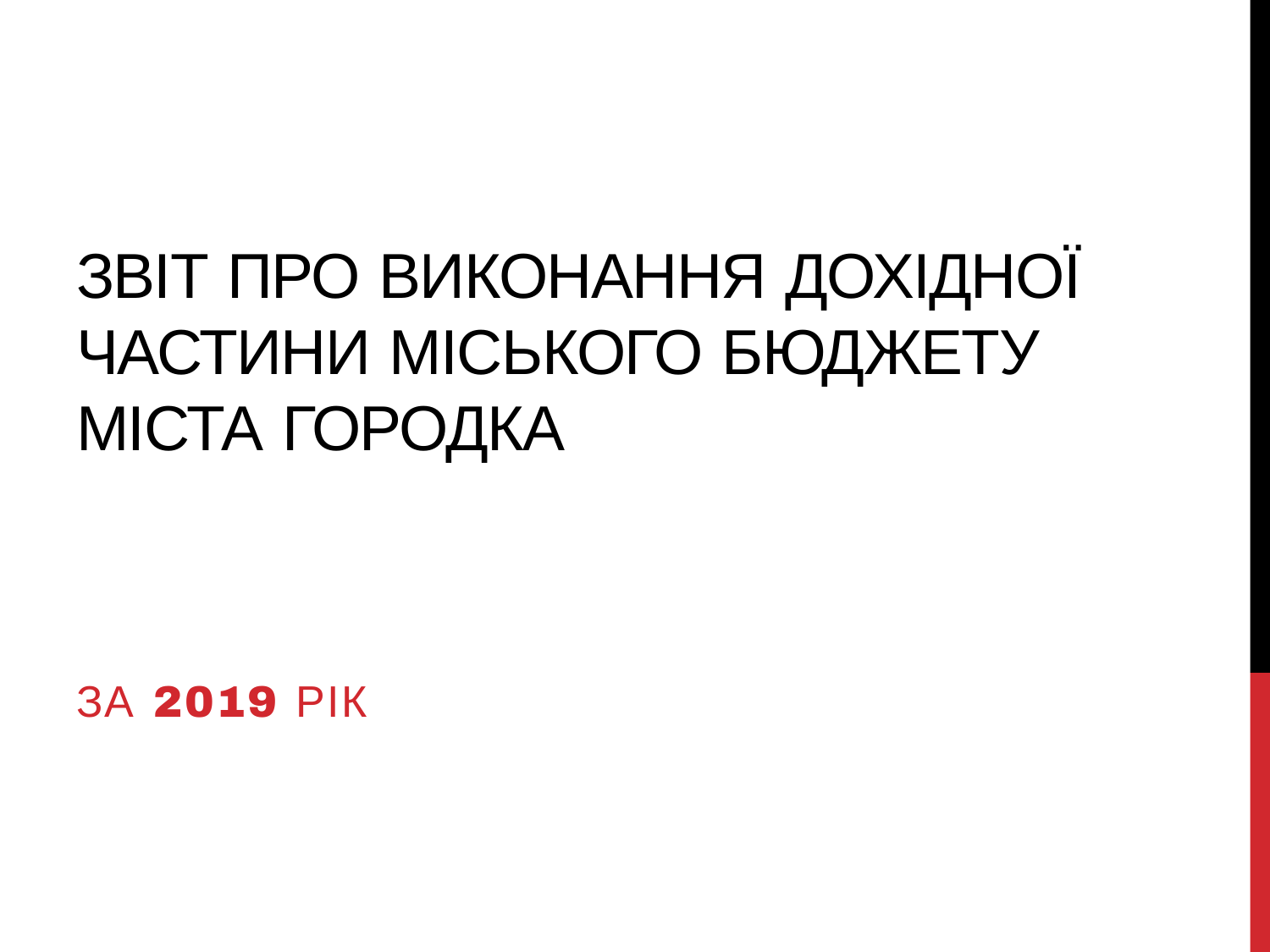

# Звіт про виконання дохідної частини міського бюджету міста Городка
за 2019 рік